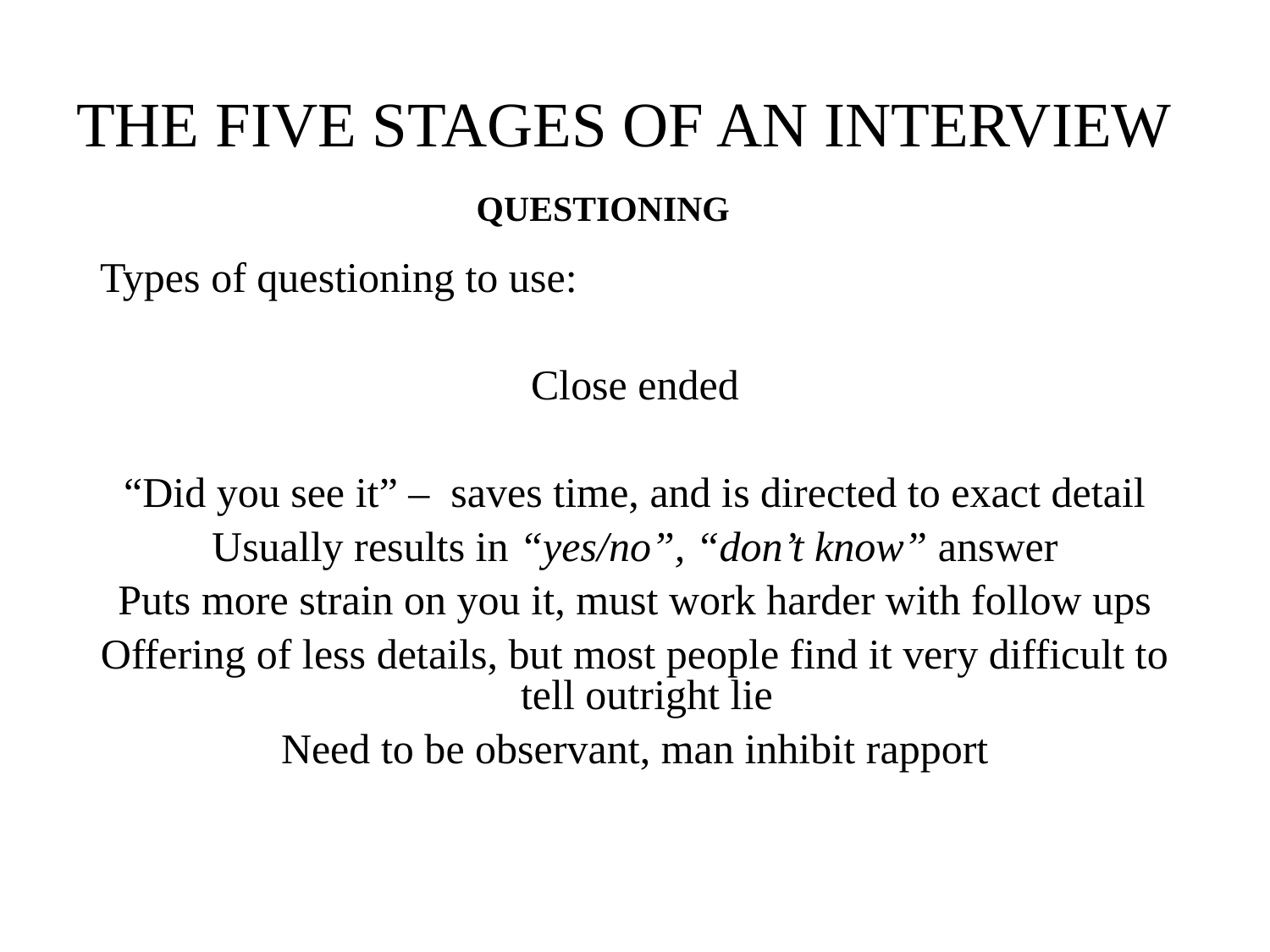

# THE FIVE STAGES OF AN INTERVIEW
QUESTIONING
Types of questioning to use:

Close ended

“Did you see it” –  saves time, and is directed to exact detail
Usually results in “yes/no”, “don’t know” answer
Puts more strain on you it, must work harder with follow ups
Offering of less details, but most people find it very difficult to tell outright lie
Need to be observant, man inhibit rapport